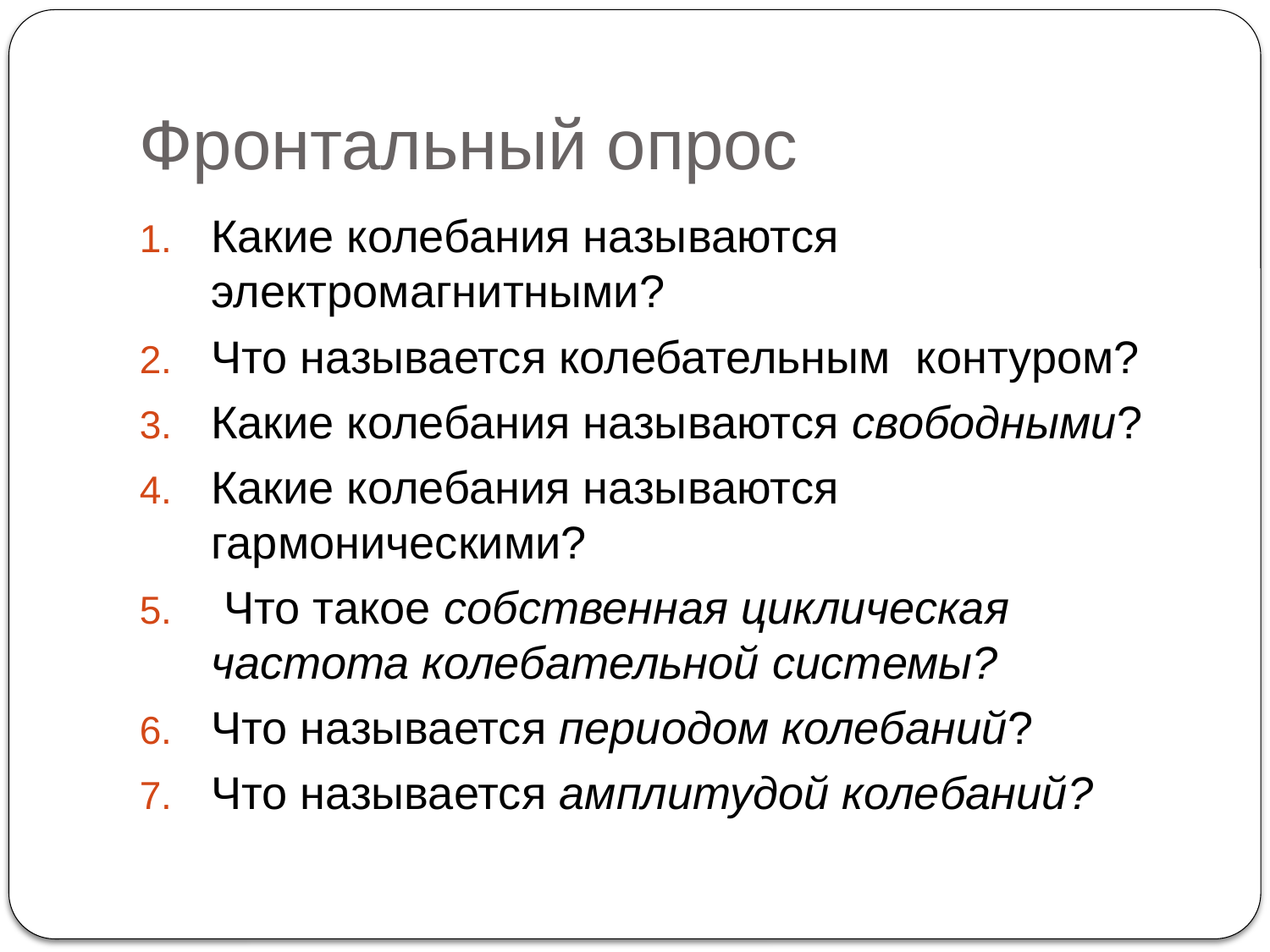

# Фронтальный опрос
Какие колебания называются электромагнитными?
Что называется колебательным  контуром?
Какие колебания называются свободными?
Какие колебания называются гармоническими?
 Что такое собственная циклическая частота колебательной системы?
Что называется периодом колебаний?
Что называется амплитудой колебаний?